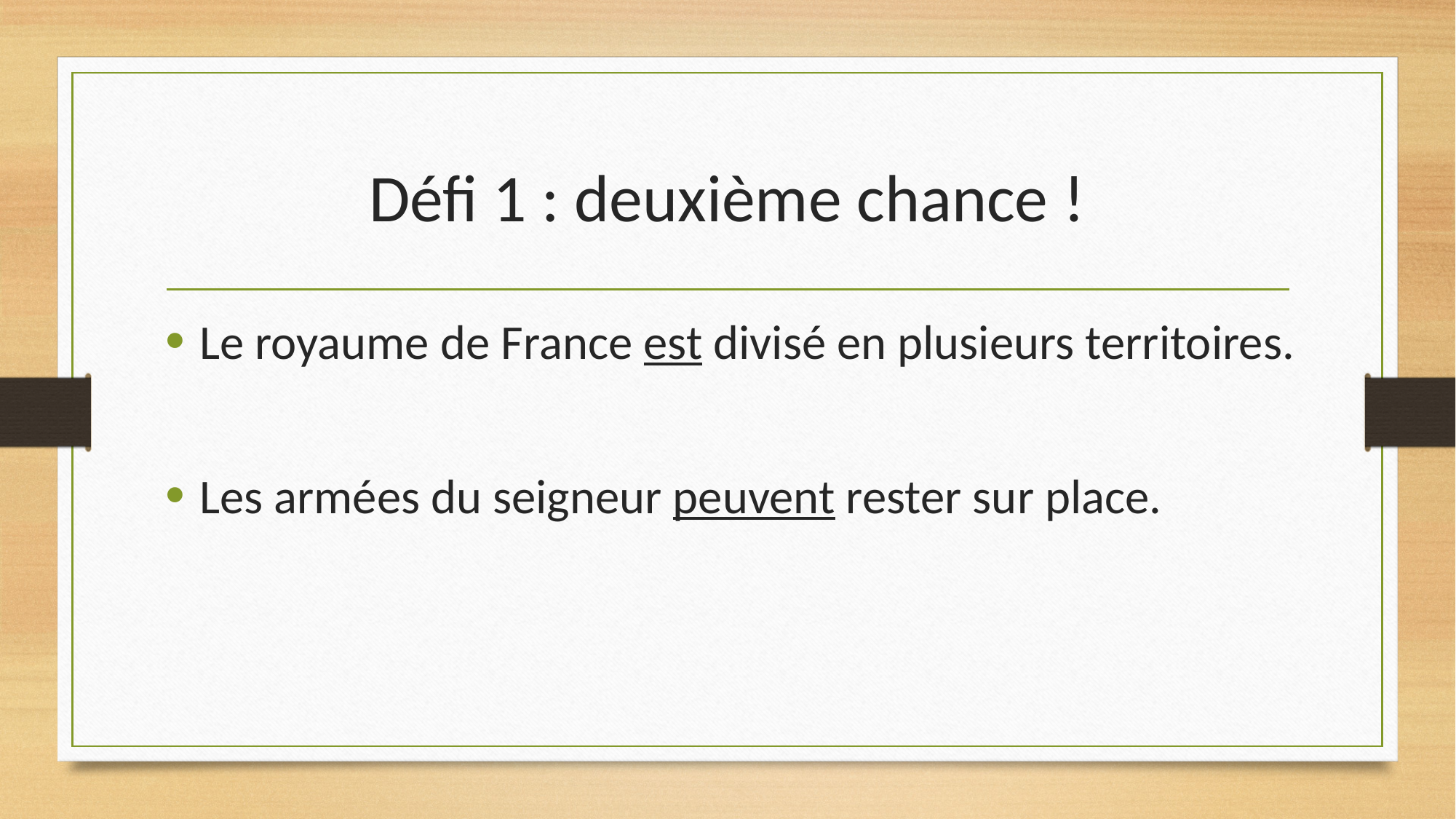

# Défi 1 : deuxième chance !
Le royaume de France est divisé en plusieurs territoires.

Les armées du seigneur peuvent rester sur place.